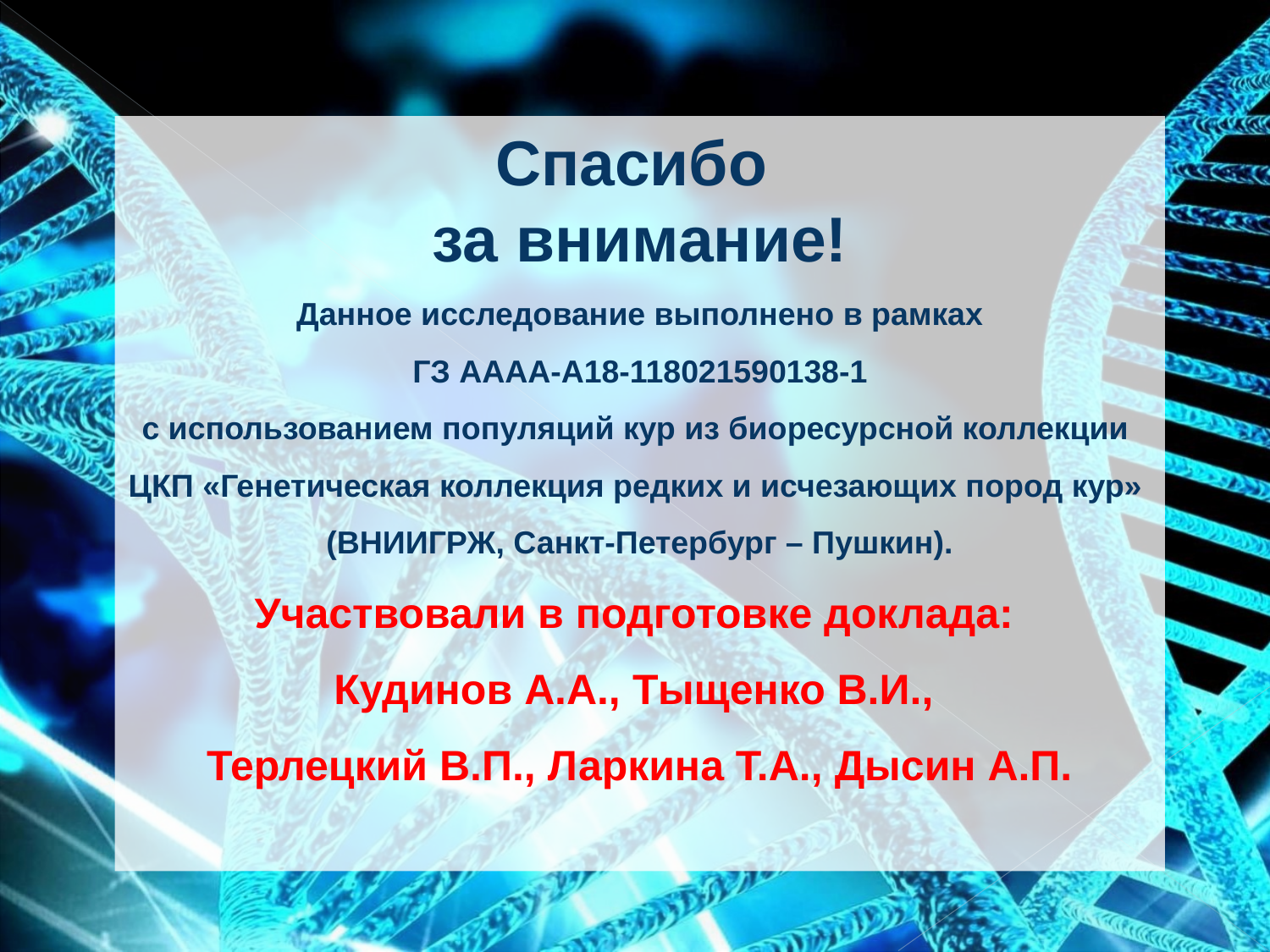

Спасибо
за внимание!
Данное исследование выполнено в рамках
 ГЗ АААА-А18-118021590138-1
с использованием популяций кур из биоресурсной коллекции
ЦКП «Генетическая коллекция редких и исчезающих пород кур»
(ВНИИГРЖ, Санкт-Петербург – Пушкин).
Участвовали в подготовке доклада:
Кудинов А.А., Тыщенко В.И.,
Терлецкий В.П., Ларкина Т.А., Дысин А.П.